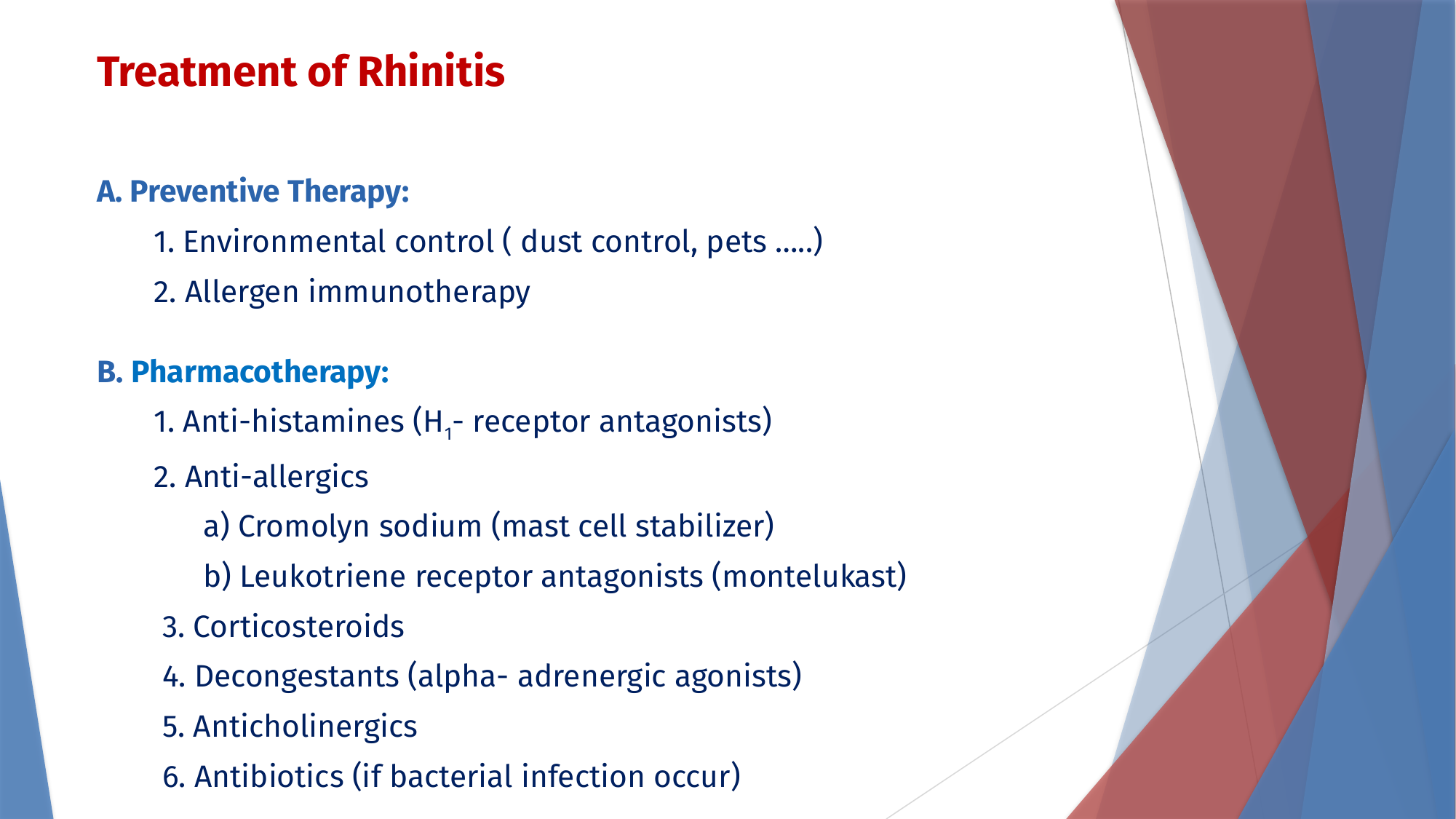

Treatment of Rhinitis

A. Preventive Therapy:
       1. Environmental control ( dust control, pets …..)
       2. Allergen immunotherapy

B. Pharmacotherapy:
       1. Anti-histamines (H1- receptor antagonists)
       2. Anti-allergics
             a) Cromolyn sodium (mast cell stabilizer)
             b) Leukotriene receptor antagonists (montelukast)
        3. Corticosteroids
        4. Decongestants (alpha- adrenergic agonists)
        5. Anticholinergics
        6. Antibiotics (if bacterial infection occur)